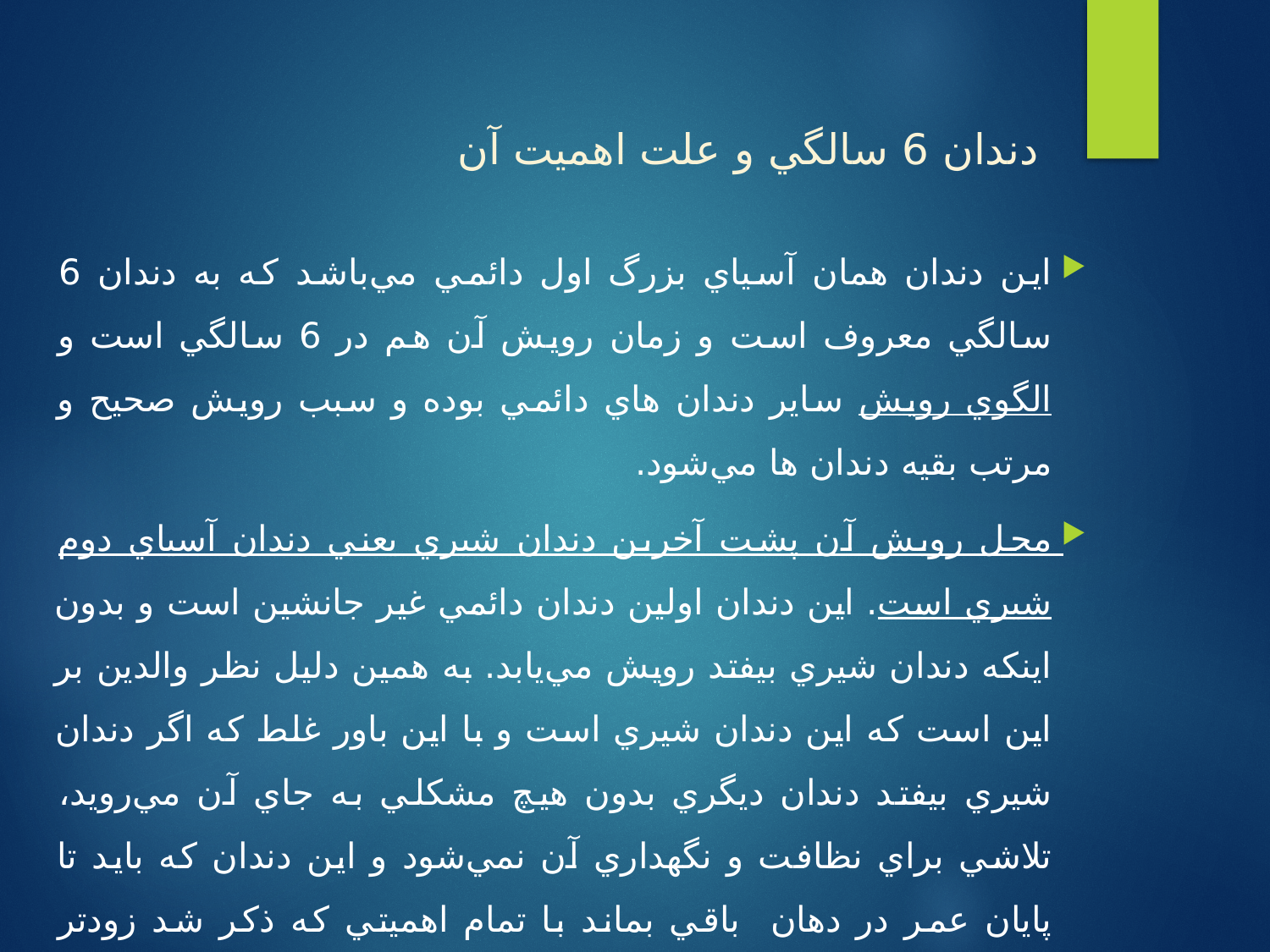

# دندان 6 سالگي و علت اهميت آن
اين دندان همان آسياي بزرگ اول دائمي مي‌باشد كه به دندان 6 سالگي معروف است و زمان رويش آن هم در 6 سالگي است و الگوي رويش ساير دندان هاي دائمي بوده و سبب رويش صحيح و مرتب بقيه دندان ها مي‌شود.
محل رويش آن پشت آخرين دندان شيري يعني دندان آسياي دوم شيري است. اين دندان اولين دندان دائمي غير جانشين است و بدون اينكه دندان شيري بيفتد رويش مي‌يابد. به همين دليل نظر والدين بر اين است كه اين دندان شيري است و با اين باور غلط كه اگر دندان شيري بيفتد دندان ديگري بدون هيچ مشكلي به جاي آن مي‌رويد، تلاشي براي نظافت و نگهداري آن نمي‌شود و اين دندان كه بايد تا پايان عمر در دهان  باقي بماند با تمام اهميتي كه ذكر شد زودتر پوسيده شده و از بين مي رود و مشكلات متعدد دنداني بعدي را ايجاد مي‌نمايد.